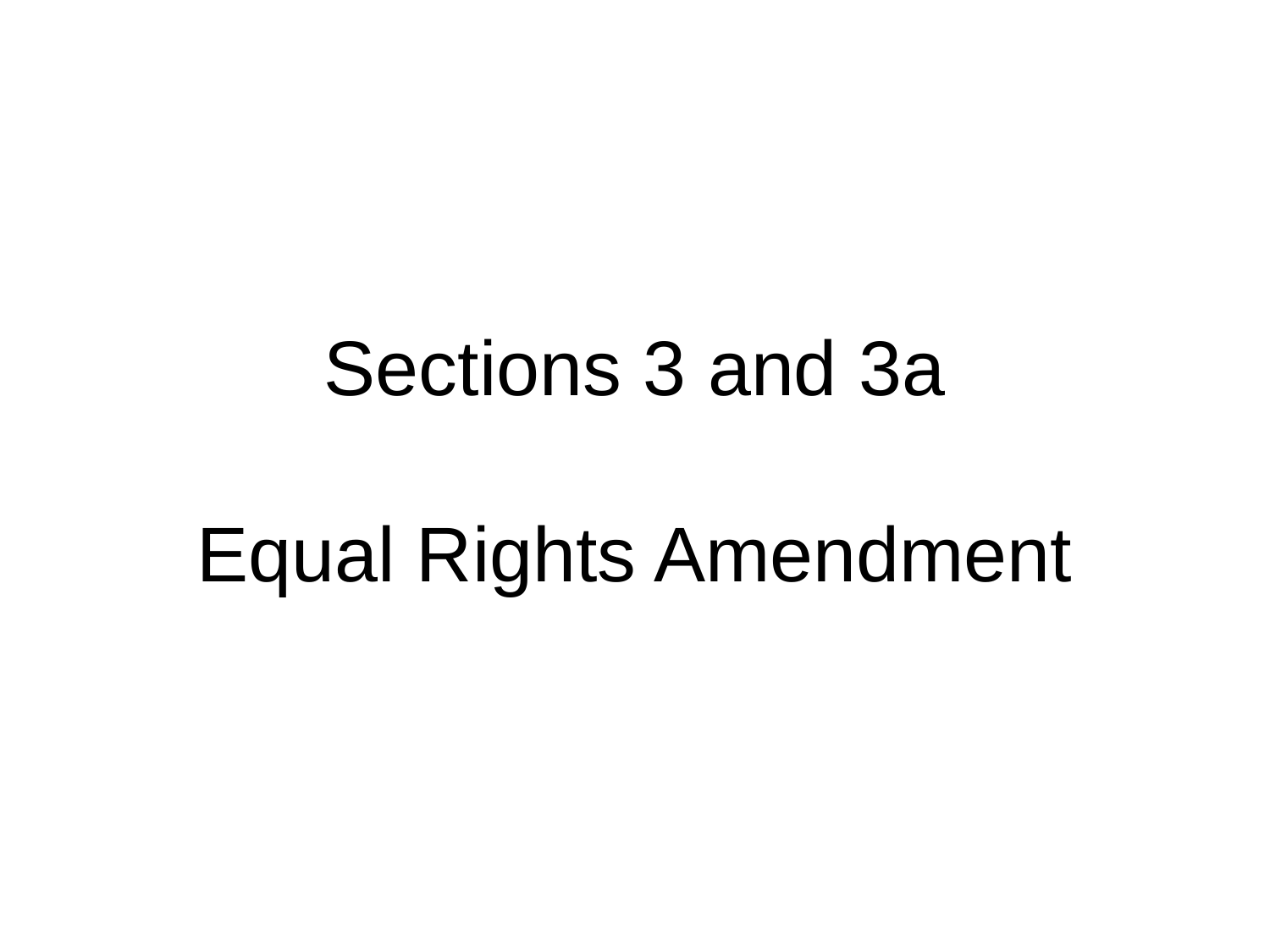

# Sections 3 and 3a Equal Rights Amendment